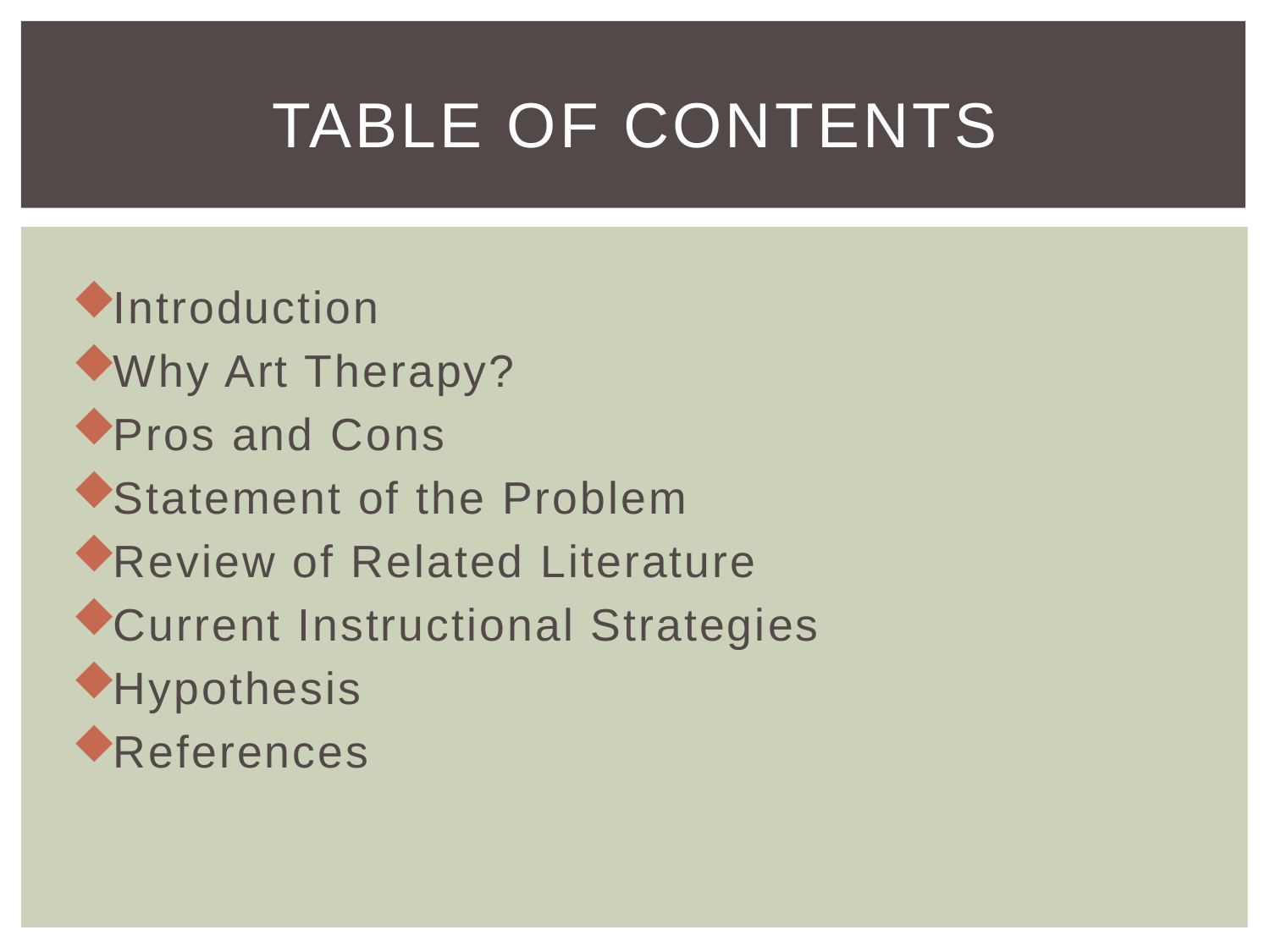

# TABLE OF CONTENTS
Introduction
Why Art Therapy?
Pros and Cons
Statement of the Problem
Review of Related Literature
Current Instructional Strategies
Hypothesis
References